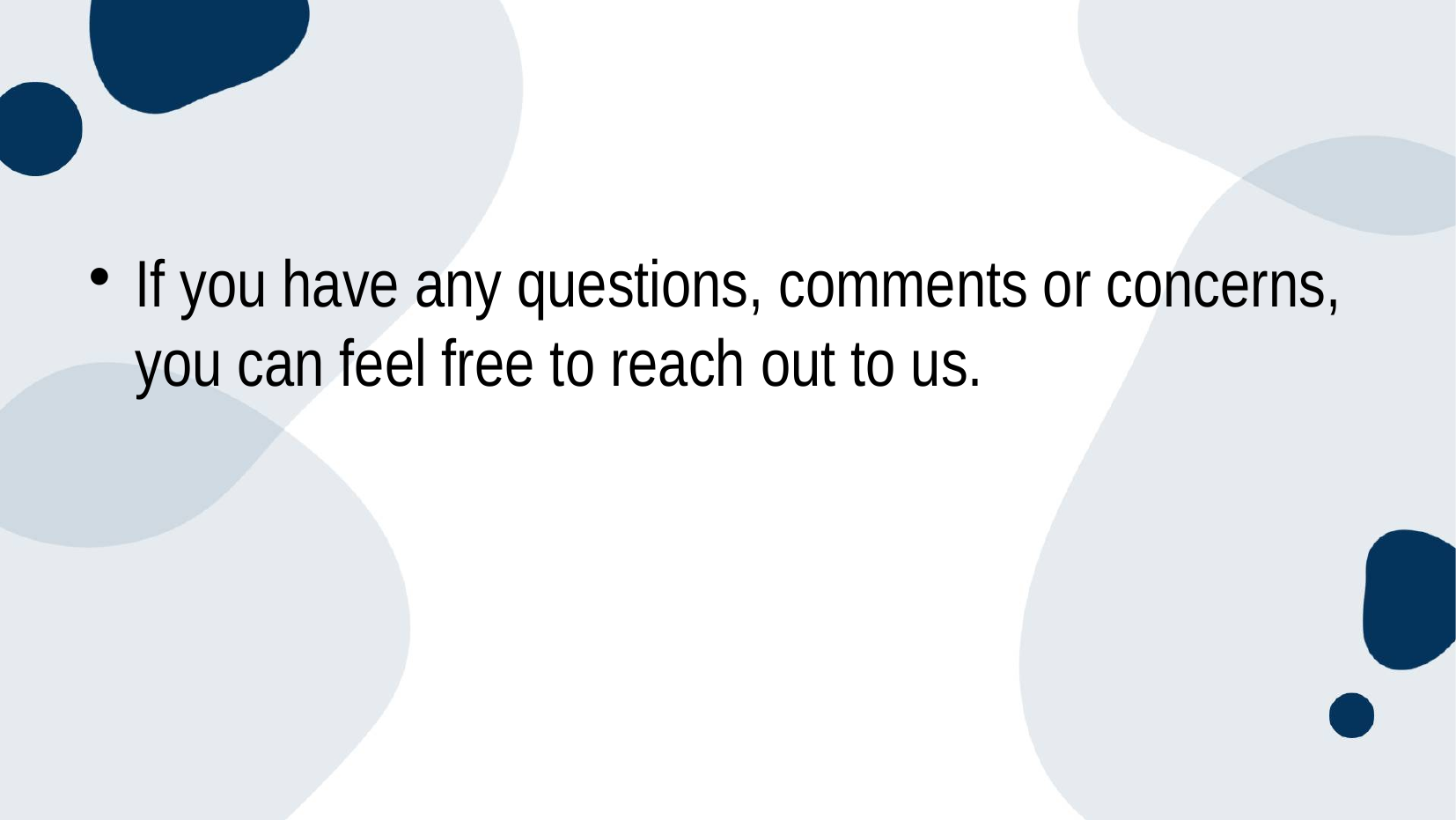

#
If you have any questions, comments or concerns,  you can feel free to reach out to us.